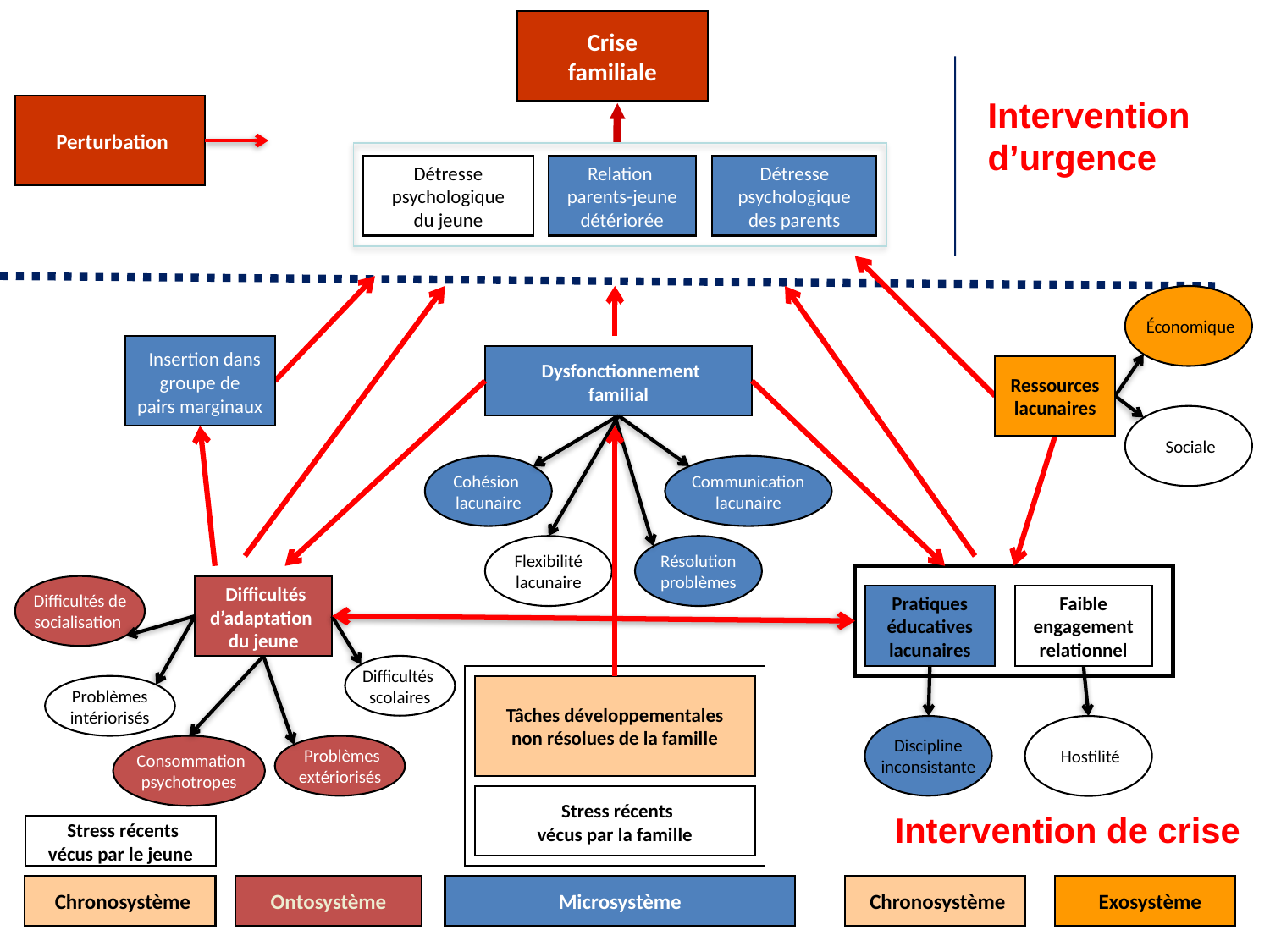

Crise
familiale

Intervention
d’urgence
 Perturbation

 Détresse
psychologique
du jeune
Relation
parents-jeune
détériorée
 Détresse
psychologique
des parents

 Économique
  Insertion dans
groupe de
pairs marginaux
 Dysfonctionnement
familial
Ressources
lacunaires
 Sociale
Cohésion
lacunaire
Communication
lacunaire
Flexibilité
lacunaire
Résolution
problèmes

Difficultés de
socialisation

 Difficultés
d’adaptation
du jeune
Pratiques
éducatives
lacunaires
Faible
engagement
relationnel
Difficultés
scolaires

 Problèmes
intériorisés
Tâches développementales
non résolues de la famille
Discipline
inconsistante
 Hostilité
 Consommation
psychotropes
 Problèmes
extériorisés
 Stress récents
vécus par la famille
Intervention de crise
 Stress récents
vécus par le jeune
 Chronosystème
Ontosystème
Microsystème
 Chronosystème
  Exosystème